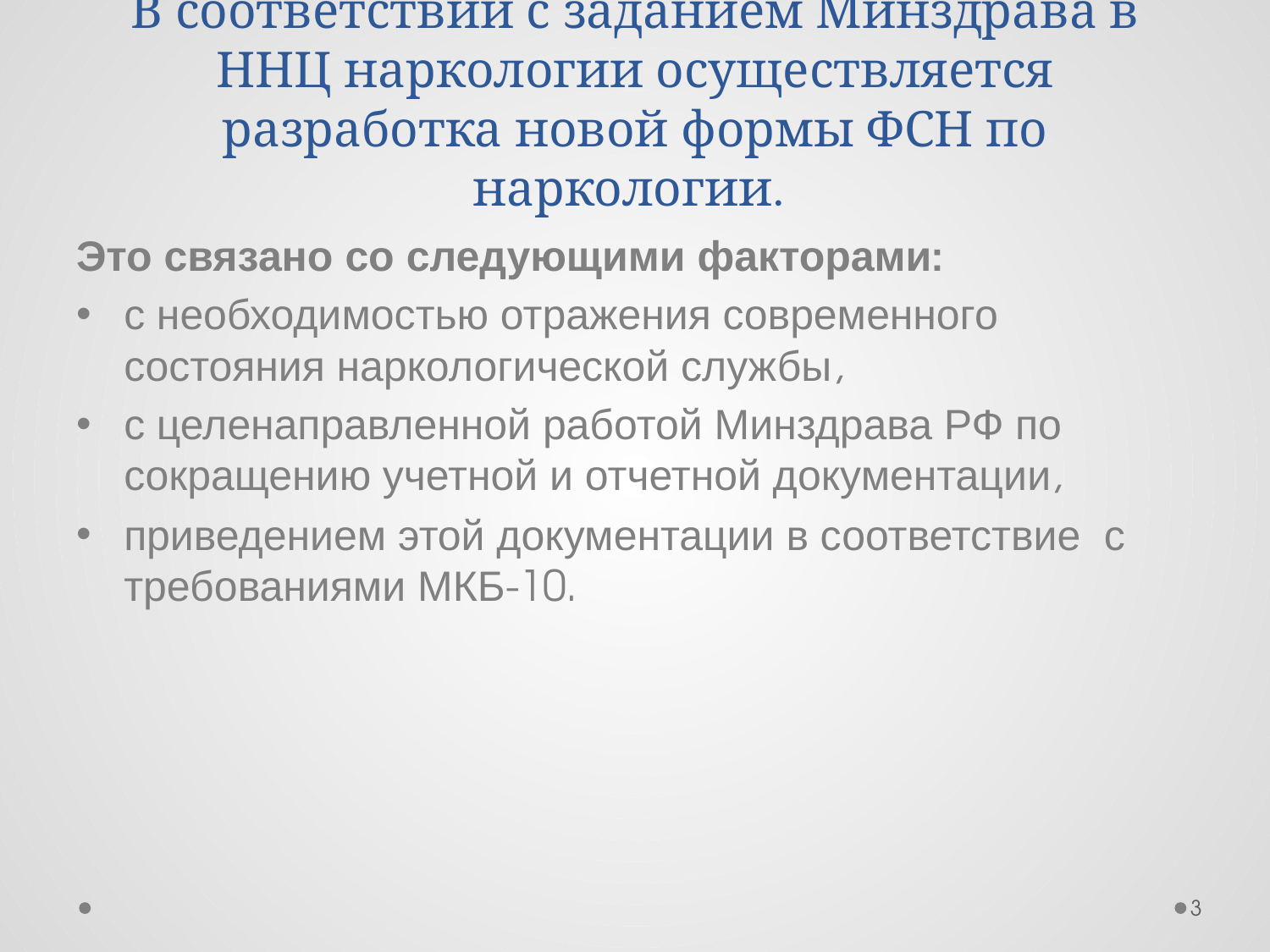

# В соответствии с заданием Минздрава в ННЦ наркологии осуществляется разработка новой формы ФСН по наркологии.
Это связано со следующими факторами:
с необходимостью отражения современного состояния наркологической службы,
с целенаправленной работой Минздрава РФ по сокращению учетной и отчетной документации,
приведением этой документации в соответствие  с требованиями МКБ-10.

3